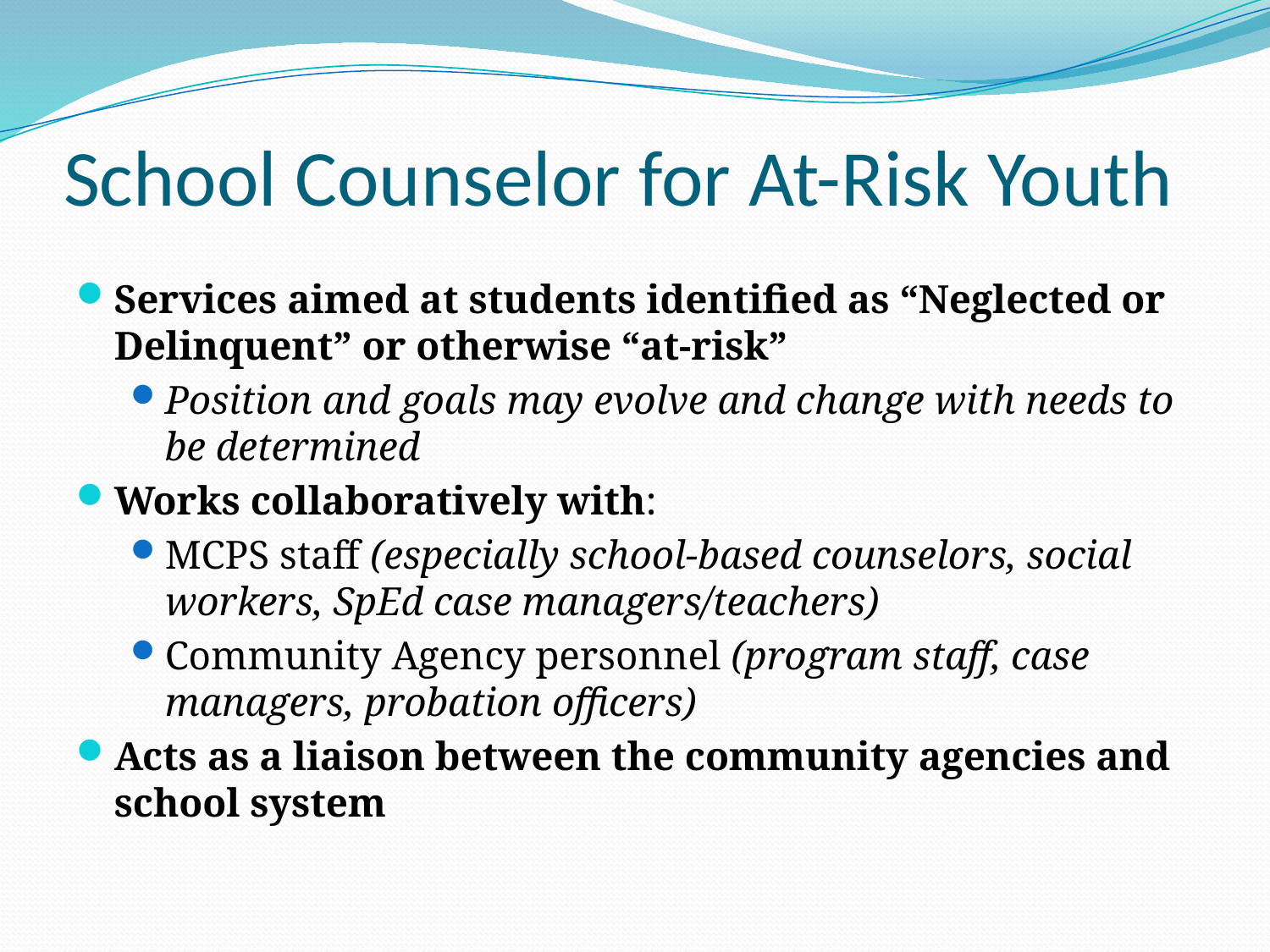

# School Counselor for At-Risk Youth
Services aimed at students identified as “Neglected or Delinquent” or otherwise “at-risk”
Position and goals may evolve and change with needs to be determined
Works collaboratively with:
MCPS staff (especially school-based counselors, social workers, SpEd case managers/teachers)
Community Agency personnel (program staff, case managers, probation officers)
Acts as a liaison between the community agencies and school system